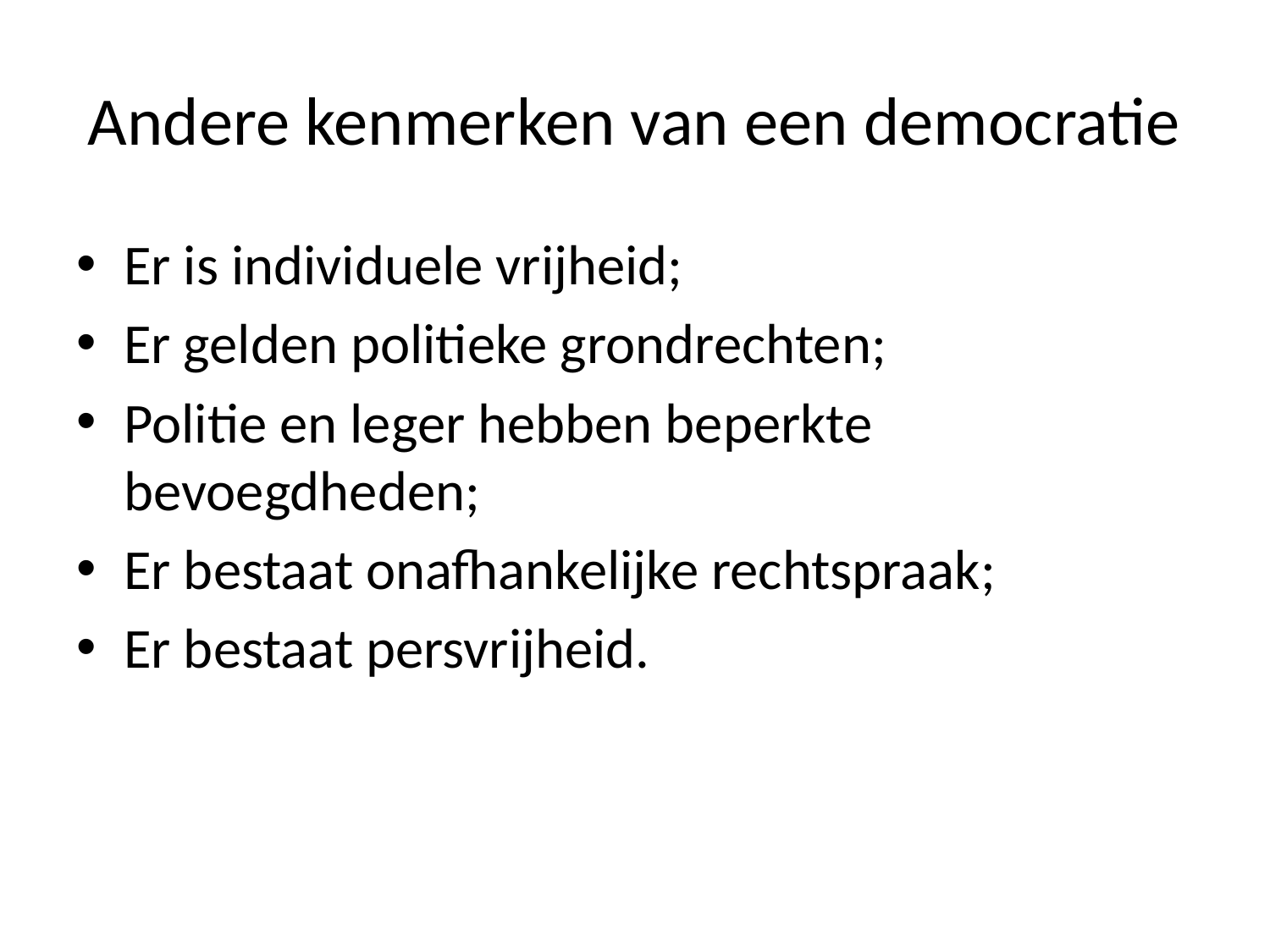

# Andere kenmerken van een democratie
Er is individuele vrijheid;
Er gelden politieke grondrechten;
Politie en leger hebben beperkte bevoegdheden;
Er bestaat onafhankelijke rechtspraak;
Er bestaat persvrijheid.